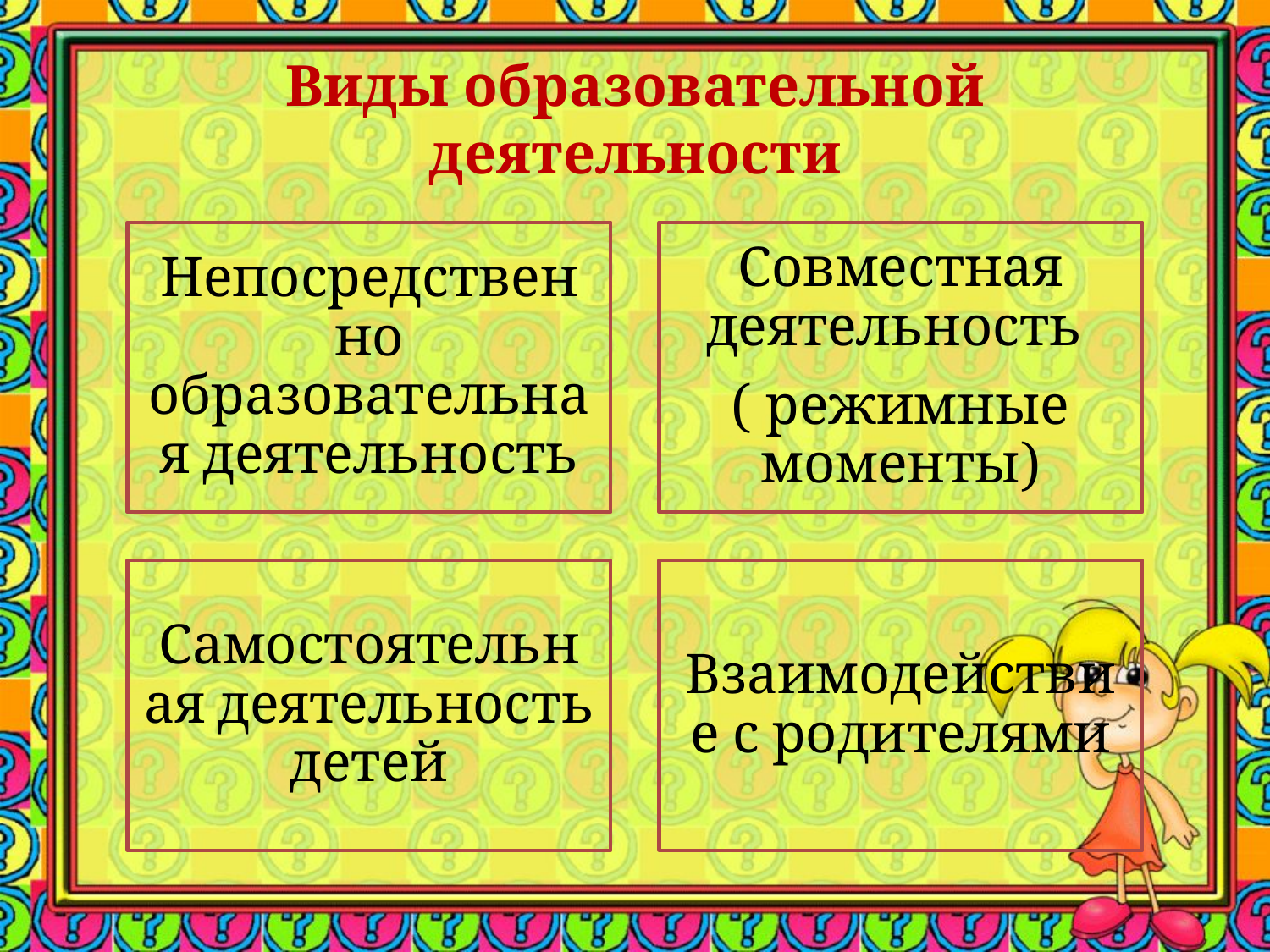

# Виды образовательной деятельности
Непосредственно образовательная деятельность
Совместная деятельность
( режимные моменты)
Самостоятельная деятельность детей
Взаимодействие с родителями